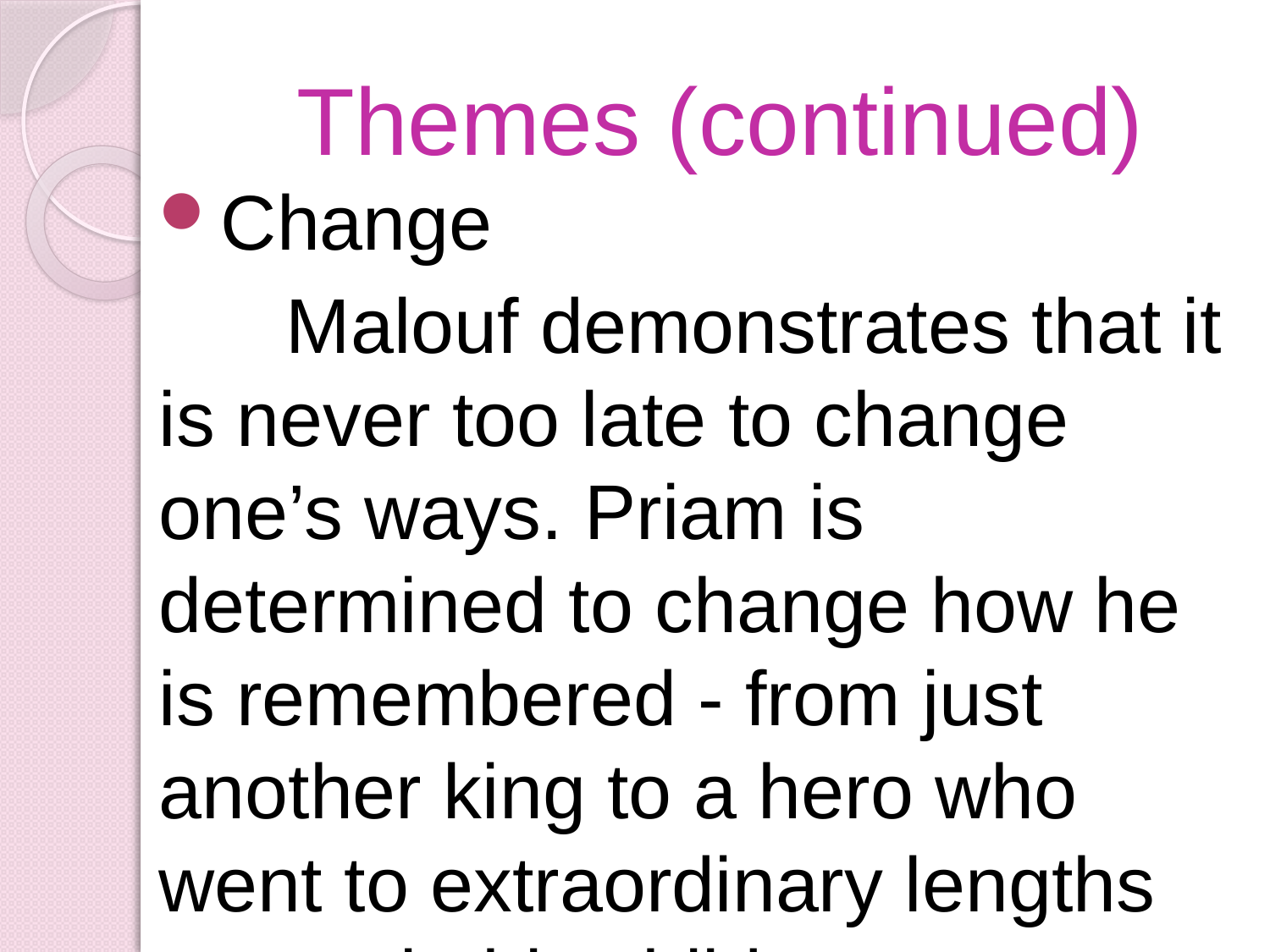

# Themes (continued)
Change
	Malouf demonstrates that it is never too late to change one’s ways. Priam is determined to change how he is remembered - from just another king to a hero who went to extraordinary lengths to regain his child.